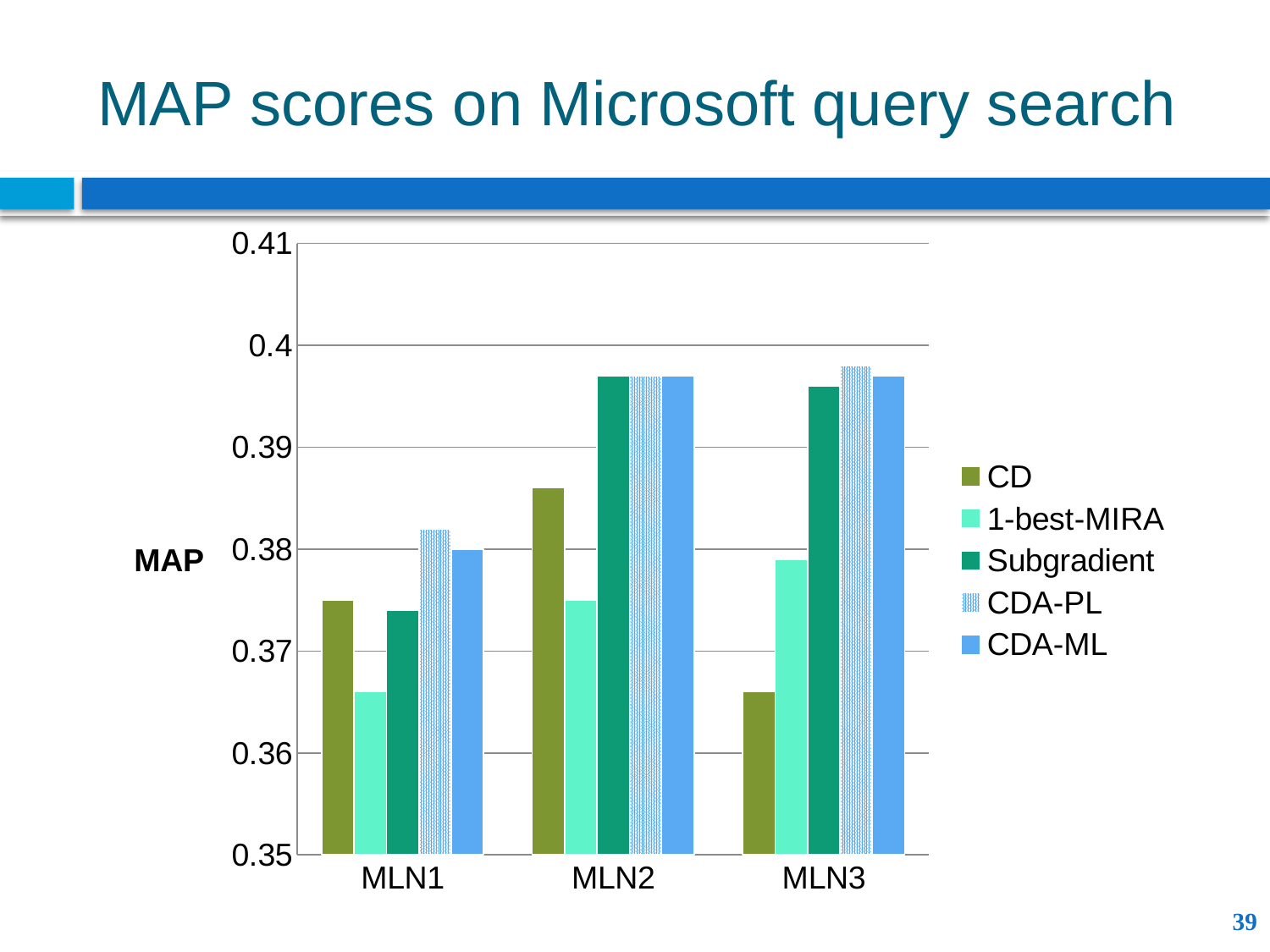

# MAP scores on Microsoft query search

### Chart

| Category | CD | 1-best-MIRA | Subgradient | CDA-PL | CDA-ML |
|---|---|---|---|---|---|
| MLN1 | 0.375 | 0.366 | 0.374 | 0.382 | 0.38 |
| MLN2 | 0.386 | 0.375 | 0.397 | 0.397 | 0.397 |
| MLN3 | 0.366 | 0.379 | 0.396 | 0.398 | 0.397 |
39